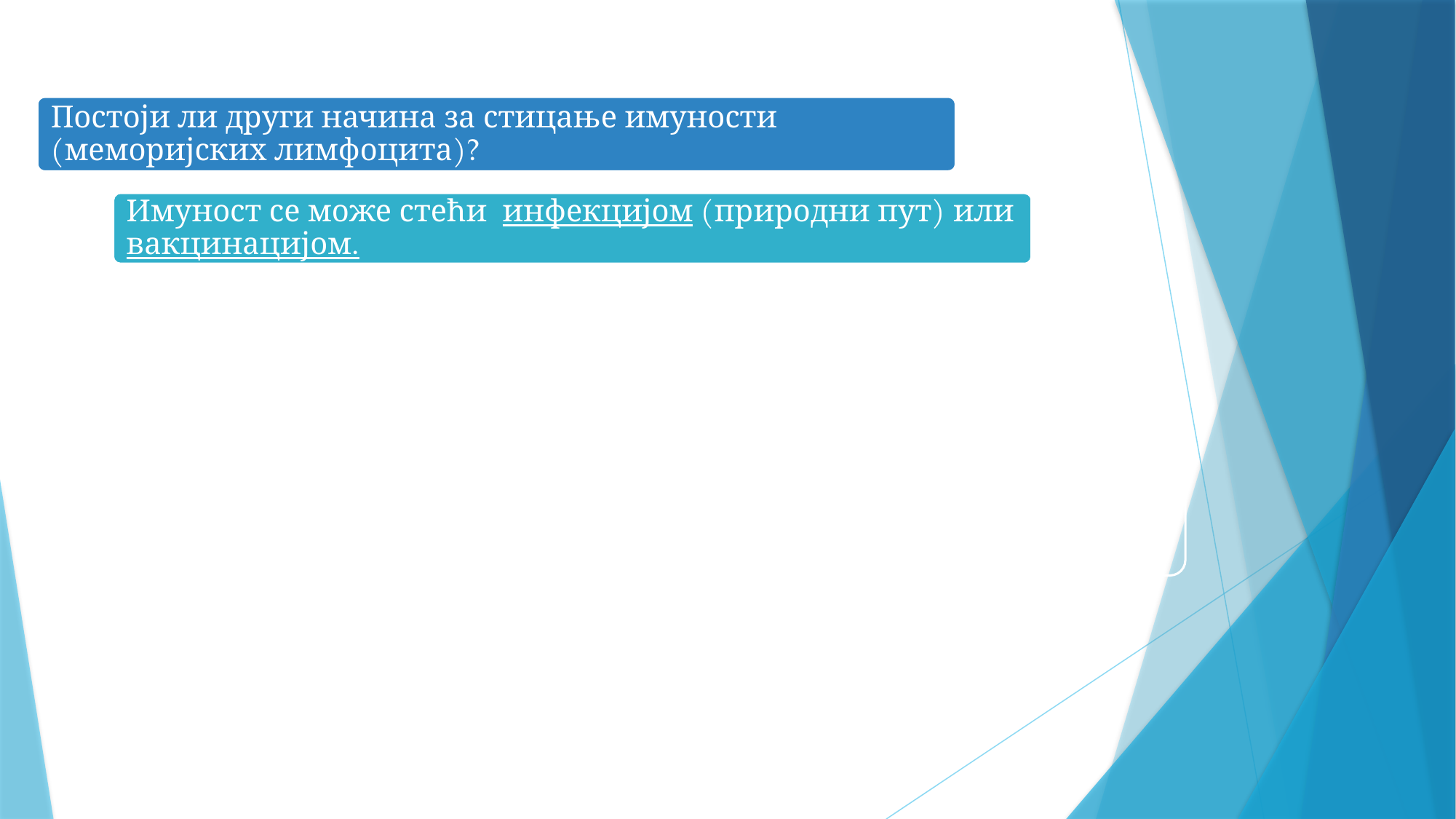

Постоји ли други начина за стицање имуности (меморијских лимфоцита)?
Имуност се може стећи  инфекцијом (природни пут) или вакцинацијом.
Вакцине су ослабљени или мртви микроорганизми (или њихови делови) који индукују развој меморијских лимфоцита.
Како вакцине омогућавају стицање имуности (меморијских лимфоцита) без разбољевања, представљају посебно погодну заштиту од веома опасних заразних болести.